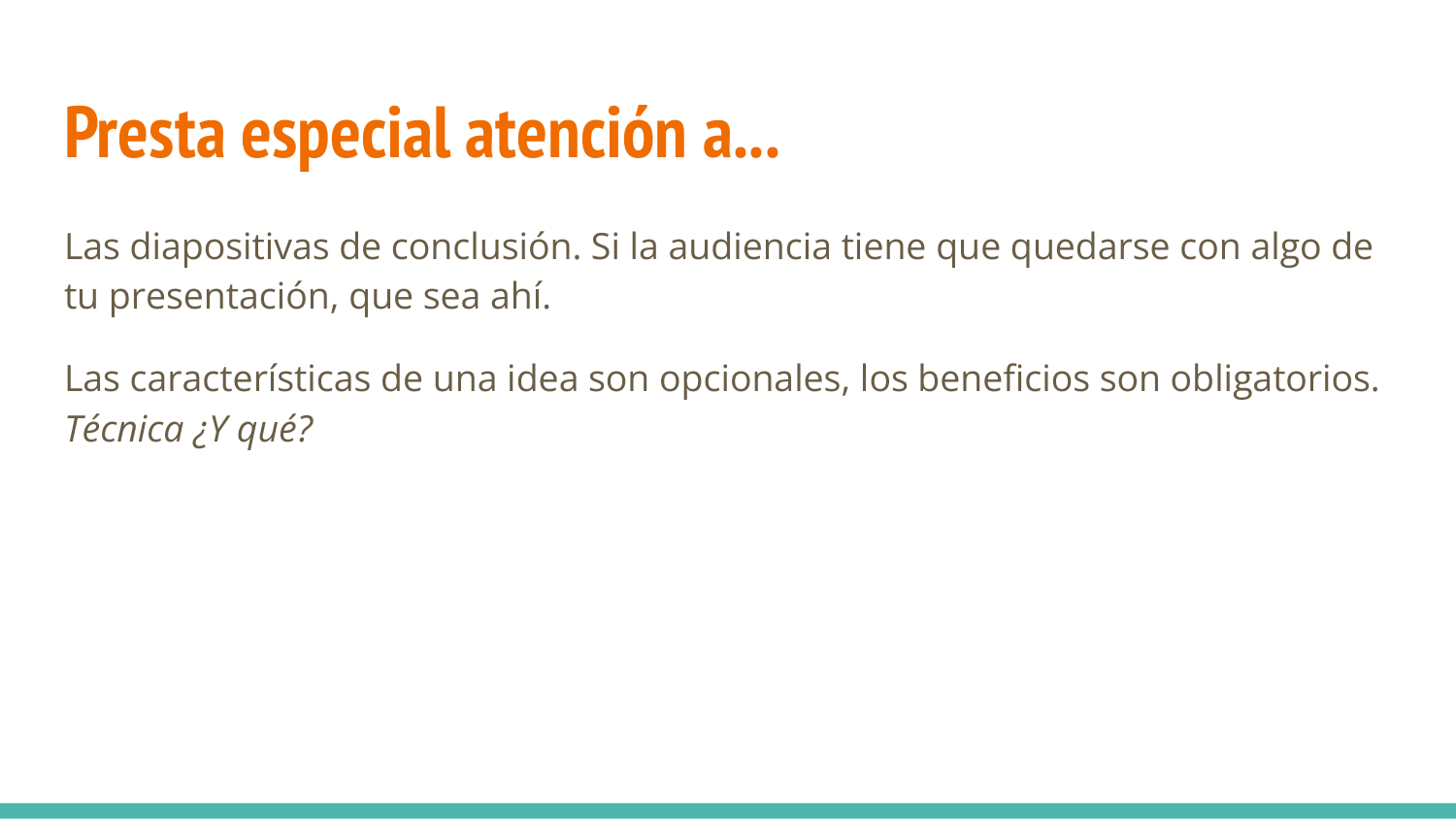

# Presta especial atención a...
Las diapositivas de conclusión. Si la audiencia tiene que quedarse con algo de tu presentación, que sea ahí.
Las características de una idea son opcionales, los beneficios son obligatorios. Técnica ¿Y qué?